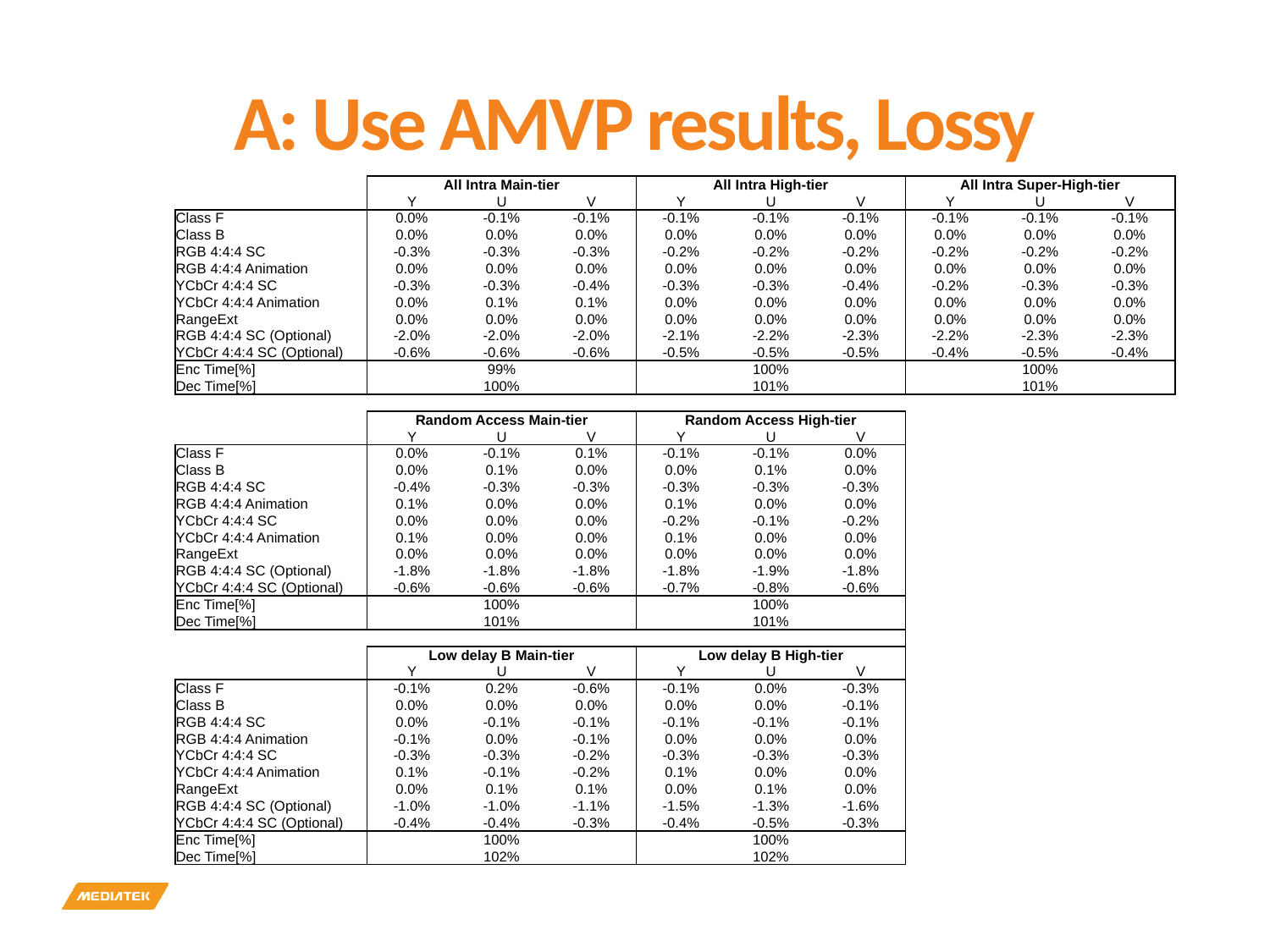

# A: Use AMVP results, Lossy
|  | All Intra Main-tier |  |  | All Intra High-tier |  |  | All Intra Super-High-tier |  |  |
| --- | --- | --- | --- | --- | --- | --- | --- | --- | --- |
|  | Y | U | V | Y | U | V | Y | U | V |
| Class F | 0.0% | -0.1% | -0.1% | -0.1% | -0.1% | -0.1% | -0.1% | -0.1% | -0.1% |
| Class B | 0.0% | 0.0% | 0.0% | 0.0% | 0.0% | 0.0% | 0.0% | 0.0% | 0.0% |
| RGB 4:4:4 SC | -0.3% | -0.3% | -0.3% | -0.2% | -0.2% | -0.2% | -0.2% | -0.2% | -0.2% |
| RGB 4:4:4 Animation | 0.0% | 0.0% | 0.0% | 0.0% | 0.0% | 0.0% | 0.0% | 0.0% | 0.0% |
| YCbCr 4:4:4 SC | -0.3% | -0.3% | -0.4% | -0.3% | -0.3% | -0.4% | -0.2% | -0.3% | -0.3% |
| YCbCr 4:4:4 Animation | 0.0% | 0.1% | 0.1% | 0.0% | 0.0% | 0.0% | 0.0% | 0.0% | 0.0% |
| RangeExt | 0.0% | 0.0% | 0.0% | 0.0% | 0.0% | 0.0% | 0.0% | 0.0% | 0.0% |
| RGB 4:4:4 SC (Optional) | -2.0% | -2.0% | -2.0% | -2.1% | -2.2% | -2.3% | -2.2% | -2.3% | -2.3% |
| YCbCr 4:4:4 SC (Optional) | -0.6% | -0.6% | -0.6% | -0.5% | -0.5% | -0.5% | -0.4% | -0.5% | -0.4% |
| Enc Time[%] | 99% |  |  | 100% |  |  | 100% |  |  |
| Dec Time[%] | 100% |  |  | 101% |  |  | 101% |  |  |
|  |  |  |  |  |  |  |  |  |  |
|  | Random Access Main-tier |  |  | Random Access High-tier |  |  |  |  |  |
|  | Y | U | V | Y | U | V |  |  |  |
| Class F | 0.0% | -0.1% | 0.1% | -0.1% | -0.1% | 0.0% |  |  |  |
| Class B | 0.0% | 0.1% | 0.0% | 0.0% | 0.1% | 0.0% |  |  |  |
| RGB 4:4:4 SC | -0.4% | -0.3% | -0.3% | -0.3% | -0.3% | -0.3% |  |  |  |
| RGB 4:4:4 Animation | 0.1% | 0.0% | 0.0% | 0.1% | 0.0% | 0.0% |  |  |  |
| YCbCr 4:4:4 SC | 0.0% | 0.0% | 0.0% | -0.2% | -0.1% | -0.2% |  |  |  |
| YCbCr 4:4:4 Animation | 0.1% | 0.0% | 0.0% | 0.1% | 0.0% | 0.0% |  |  |  |
| RangeExt | 0.0% | 0.0% | 0.0% | 0.0% | 0.0% | 0.0% |  |  |  |
| RGB 4:4:4 SC (Optional) | -1.8% | -1.8% | -1.8% | -1.8% | -1.9% | -1.8% |  |  |  |
| YCbCr 4:4:4 SC (Optional) | -0.6% | -0.6% | -0.6% | -0.7% | -0.8% | -0.6% |  |  |  |
| Enc Time[%] | 100% |  |  | 100% |  |  |  |  |  |
| Dec Time[%] | 101% |  |  | 101% |  |  |  |  |  |
|  |  |  |  |  |  |  |  |  |  |
|  | Low delay B Main-tier |  |  | Low delay B High-tier |  |  |  |  |  |
|  | Y | U | V | Y | U | V |  |  |  |
| Class F | -0.1% | 0.2% | -0.6% | -0.1% | 0.0% | -0.3% |  |  |  |
| Class B | 0.0% | 0.0% | 0.0% | 0.0% | 0.0% | -0.1% |  |  |  |
| RGB 4:4:4 SC | 0.0% | -0.1% | -0.1% | -0.1% | -0.1% | -0.1% |  |  |  |
| RGB 4:4:4 Animation | -0.1% | 0.0% | -0.1% | 0.0% | 0.0% | 0.0% |  |  |  |
| YCbCr 4:4:4 SC | -0.3% | -0.3% | -0.2% | -0.3% | -0.3% | -0.3% |  |  |  |
| YCbCr 4:4:4 Animation | 0.1% | -0.1% | -0.2% | 0.1% | 0.0% | 0.0% |  |  |  |
| RangeExt | 0.0% | 0.1% | 0.1% | 0.0% | 0.1% | 0.0% |  |  |  |
| RGB 4:4:4 SC (Optional) | -1.0% | -1.0% | -1.1% | -1.5% | -1.3% | -1.6% |  |  |  |
| YCbCr 4:4:4 SC (Optional) | -0.4% | -0.4% | -0.3% | -0.4% | -0.5% | -0.3% |  |  |  |
| Enc Time[%] | 100% |  |  | 100% |  |  |  |  |  |
| Dec Time[%] | 102% |  |  | 102% |  |  |  |  |  |